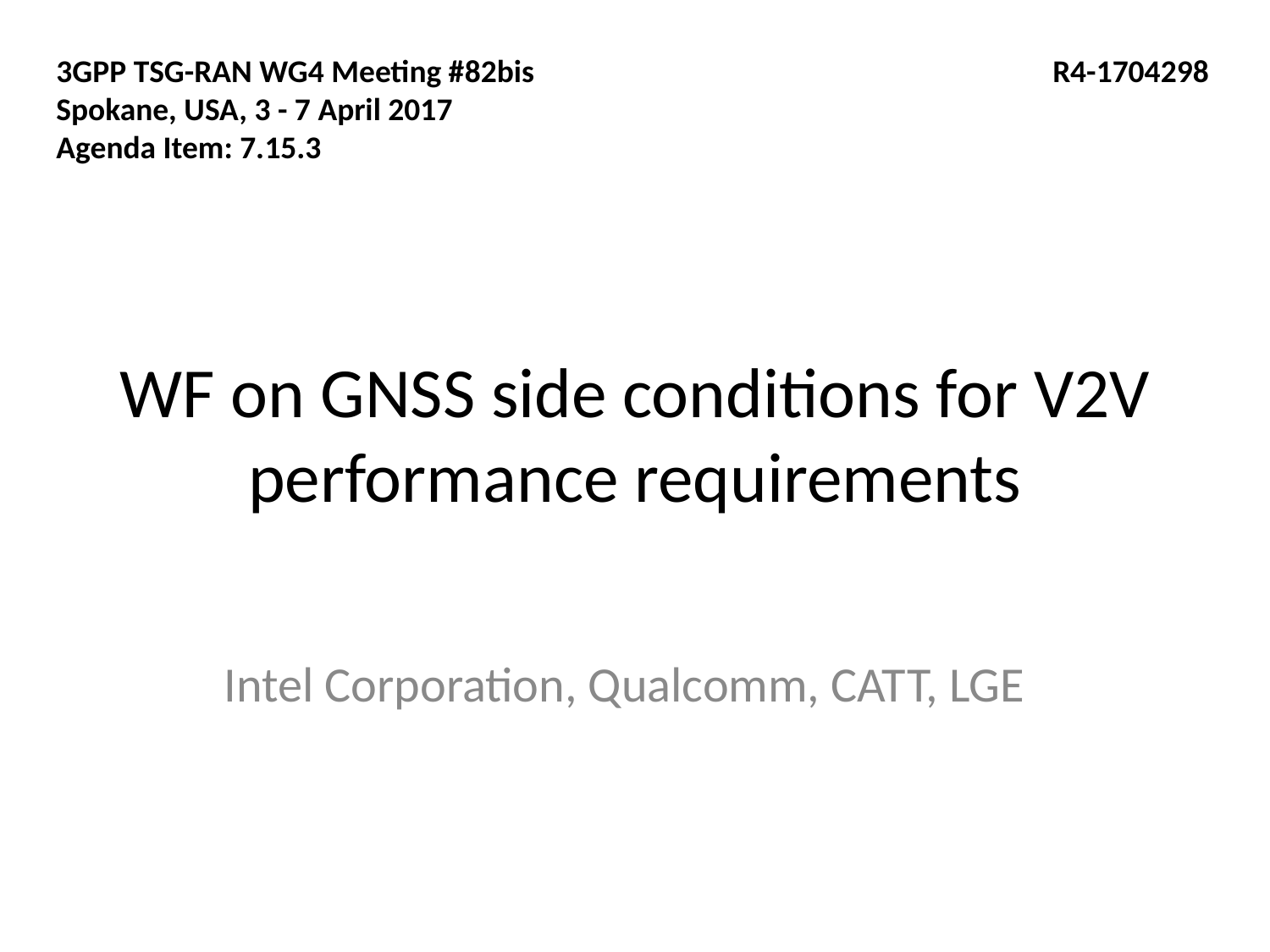

3GPP TSG-RAN WG4 Meeting #82bis
Spokane, USA, 3 - 7 April 2017
Agenda Item: 7.15.3
R4-1704298
# WF on GNSS side conditions for V2V performance requirements
Intel Corporation, Qualcomm, CATT, LGE